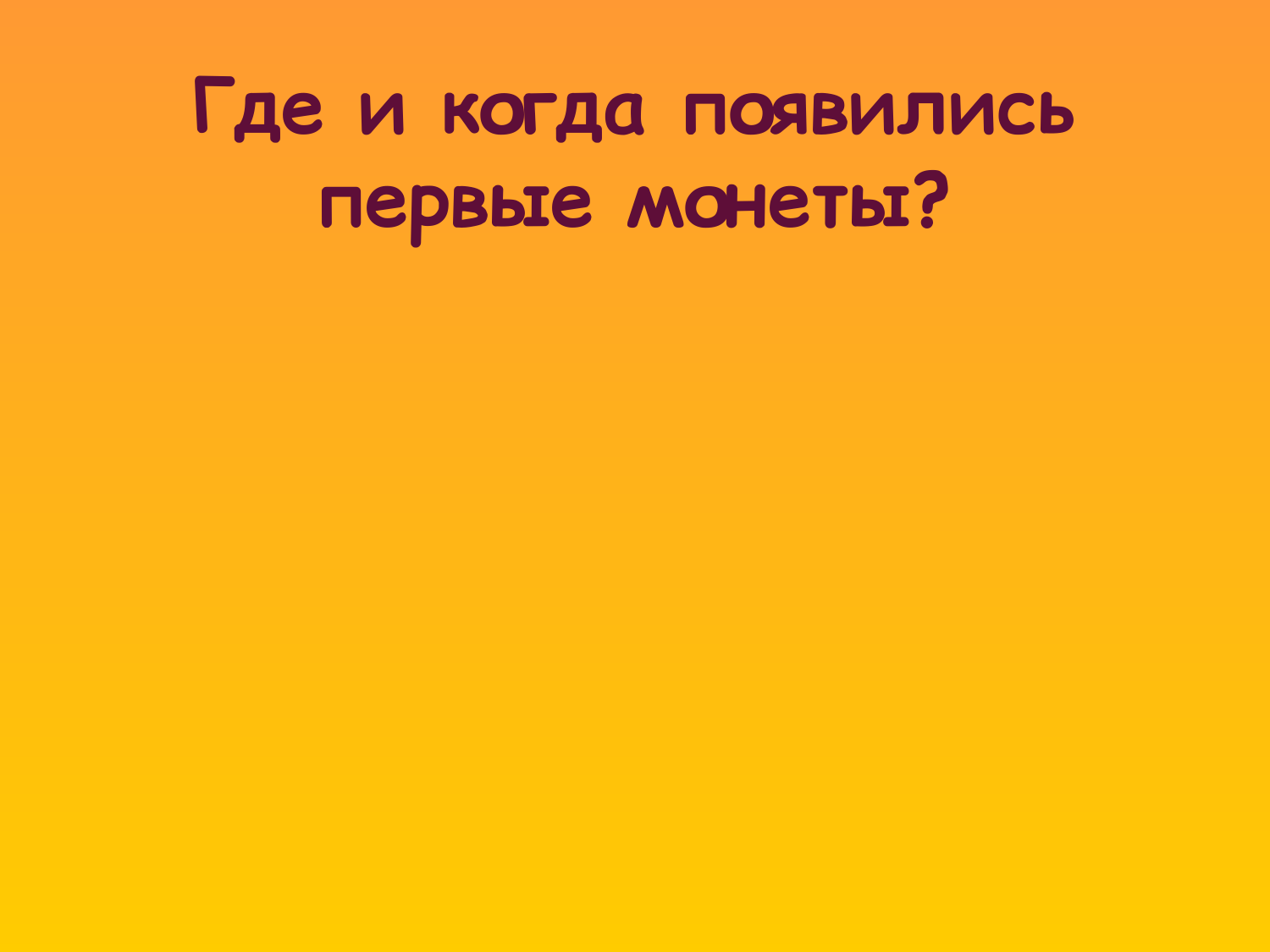

# Где и когда появились первые монеты?